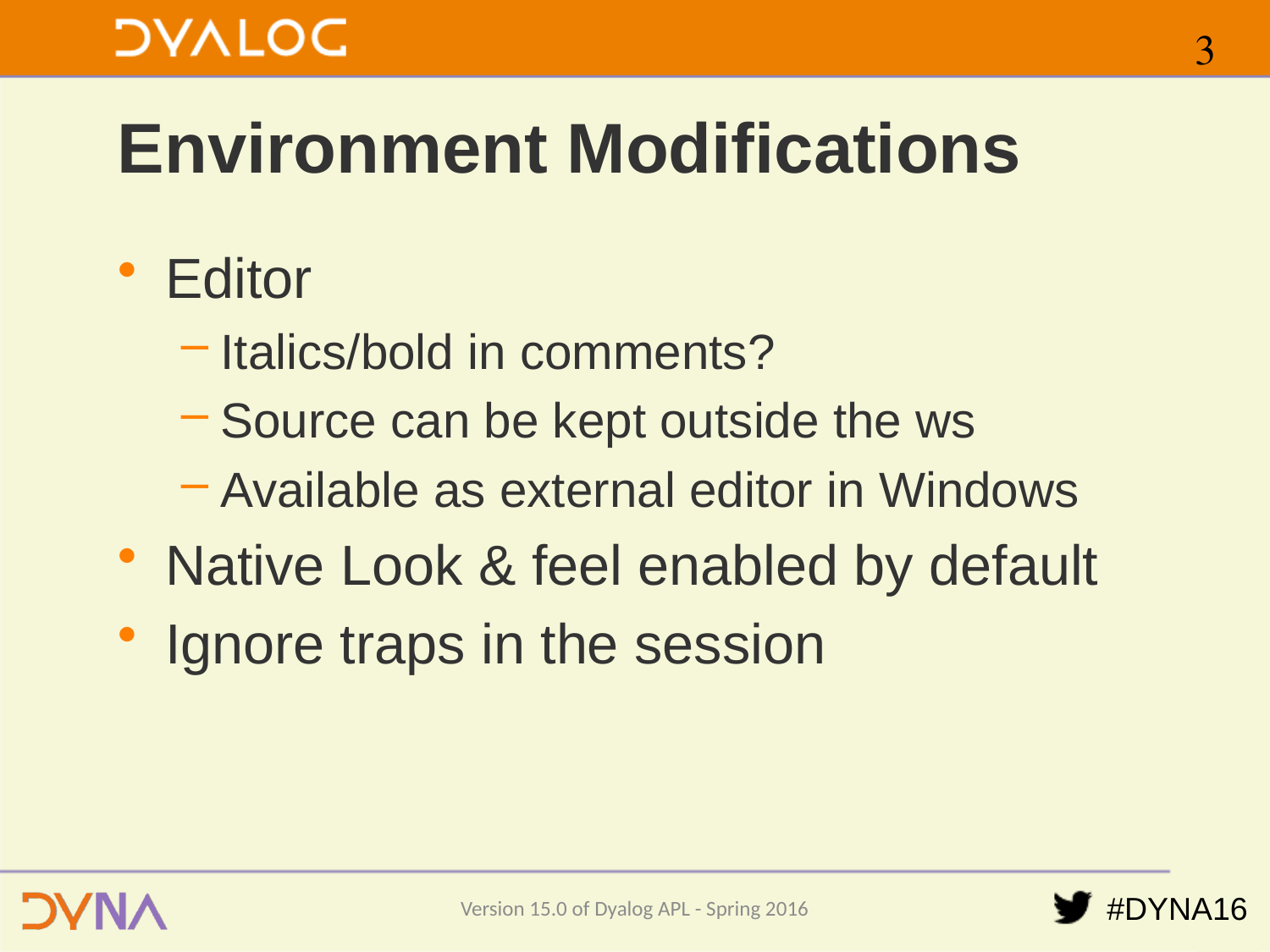

3
# Environment Modifications
Editor
Italics/bold in comments?
Source can be kept outside the ws
Available as external editor in Windows
Native Look & feel enabled by default
Ignore traps in the session

Version 15.0 of Dyalog APL - Spring 2016